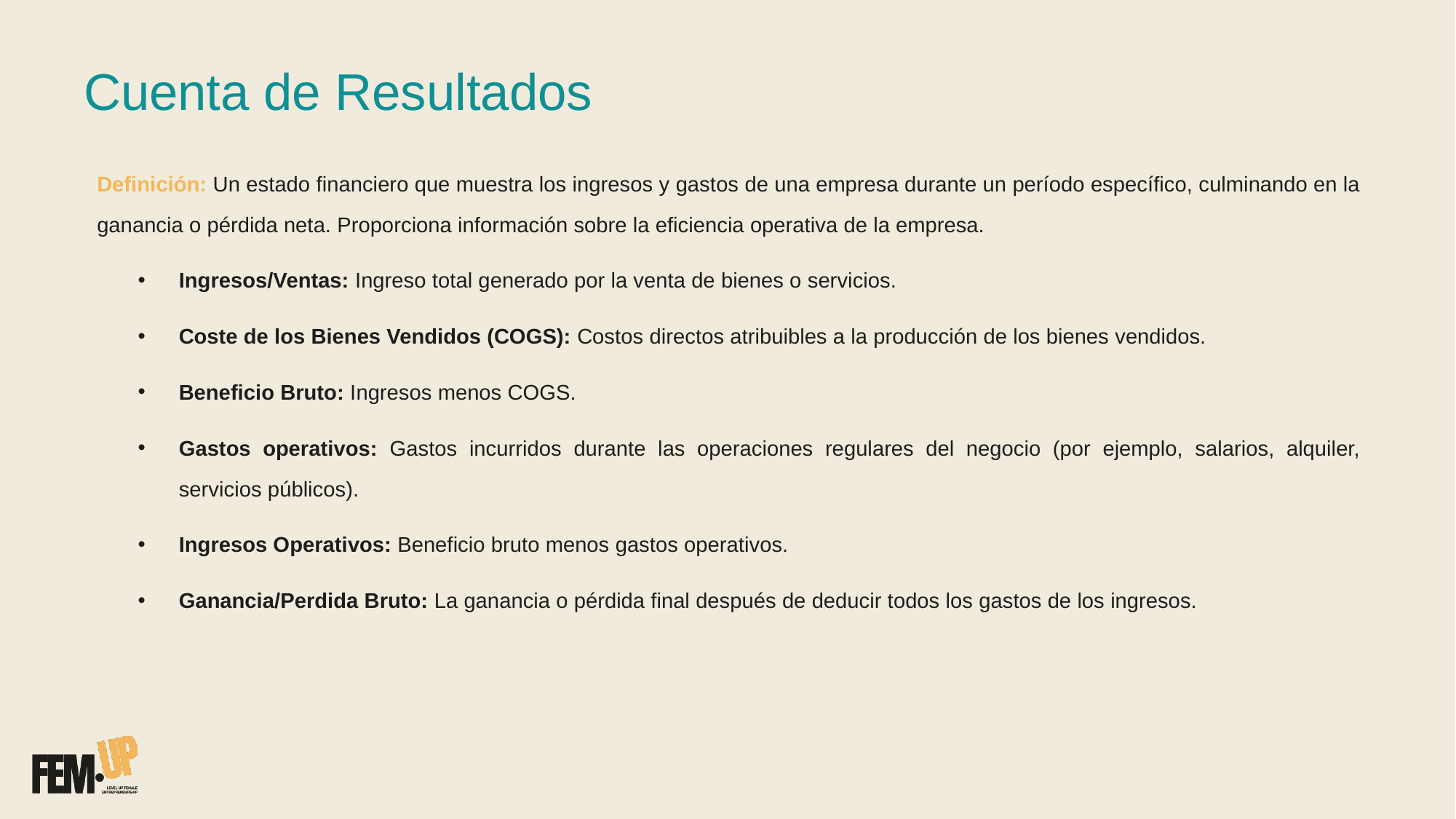

# Cuenta de Resultados
Definición: Un estado financiero que muestra los ingresos y gastos de una empresa durante un período específico, culminando en la ganancia o pérdida neta. Proporciona información sobre la eficiencia operativa de la empresa.
Ingresos/Ventas: Ingreso total generado por la venta de bienes o servicios.
Coste de los Bienes Vendidos (COGS): Costos directos atribuibles a la producción de los bienes vendidos.
Beneficio Bruto: Ingresos menos COGS.
Gastos operativos: Gastos incurridos durante las operaciones regulares del negocio (por ejemplo, salarios, alquiler, servicios públicos).
Ingresos Operativos: Beneficio bruto menos gastos operativos.
Ganancia/Perdida Bruto: La ganancia o pérdida final después de deducir todos los gastos de los ingresos.